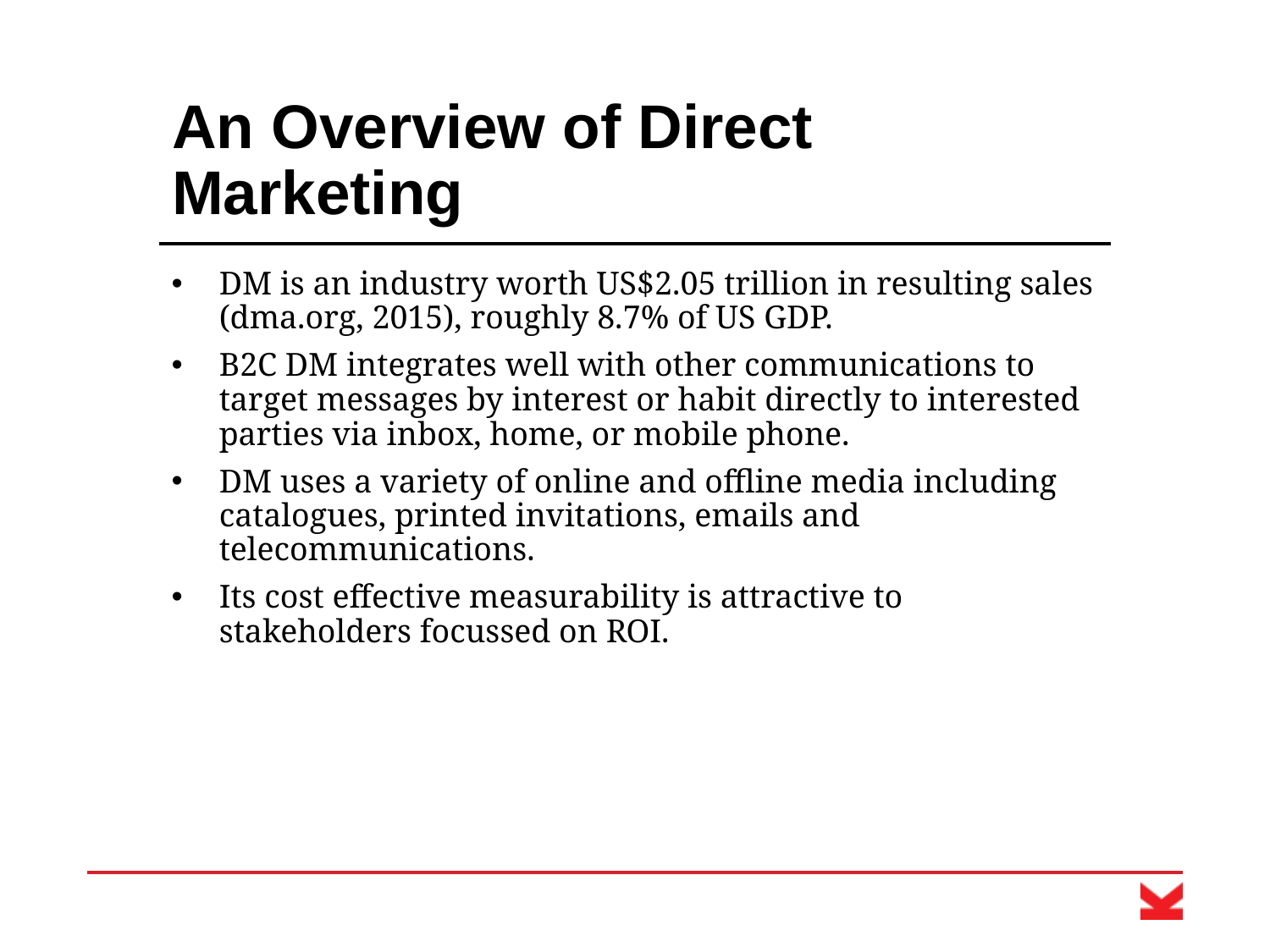

# An Overview of Direct Marketing
DM is an industry worth US$2.05 trillion in resulting sales (dma.org, 2015), roughly 8.7% of US GDP.
B2C DM integrates well with other communications to target messages by interest or habit directly to interested parties via inbox, home, or mobile phone.
DM uses a variety of online and offline media including catalogues, printed invitations, emails and telecommunications.
Its cost effective measurability is attractive to stakeholders focussed on ROI.